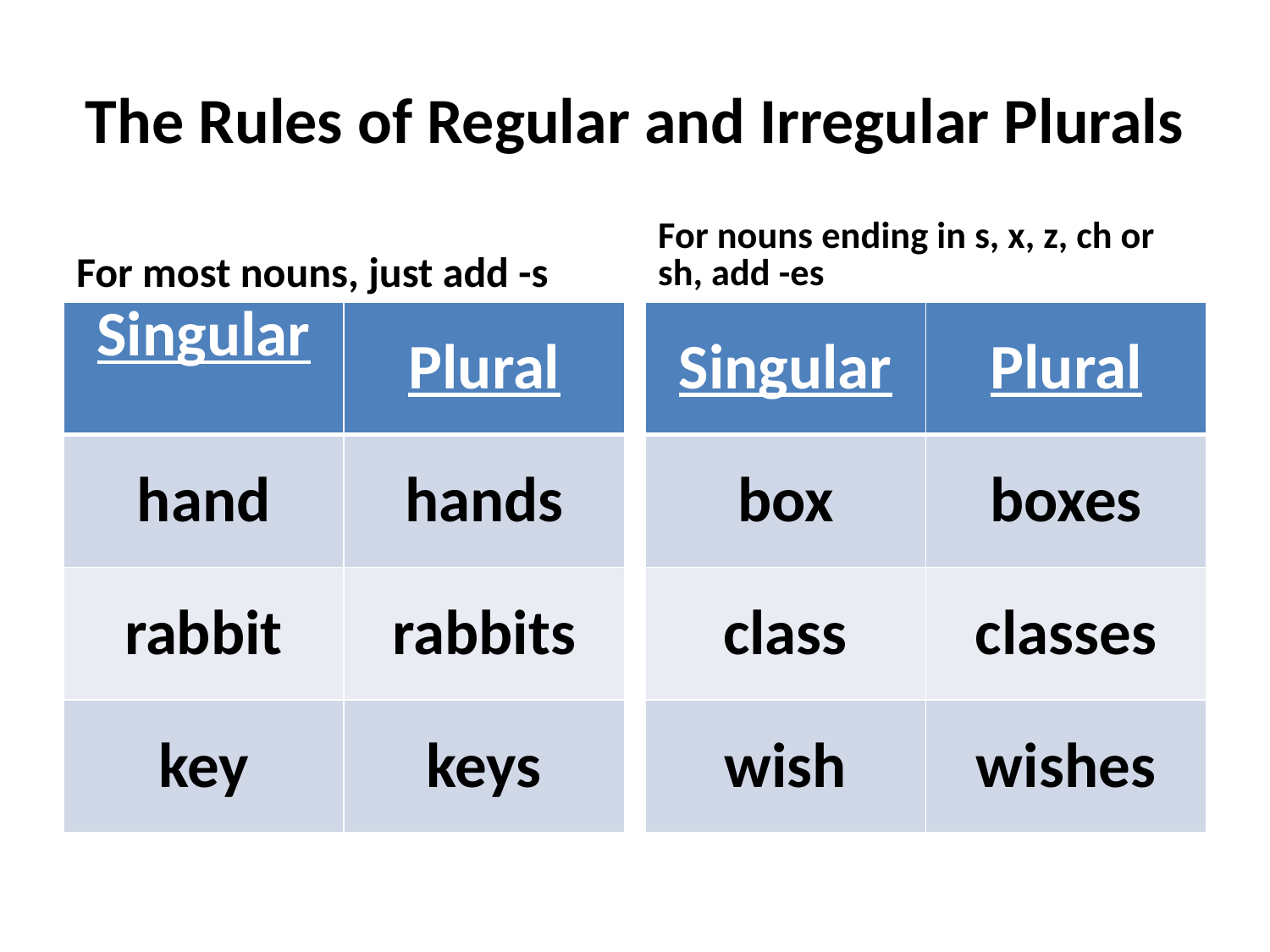

# The Rules of Regular and Irregular Plurals
For most nouns, just add -s
For nouns ending in s, x, z, ch or sh, add -es
| Singular | Plural |
| --- | --- |
| hand | hands |
| rabbit | rabbits |
| key | keys |
| Singular | Plural |
| --- | --- |
| box | boxes |
| class | classes |
| wish | wishes |